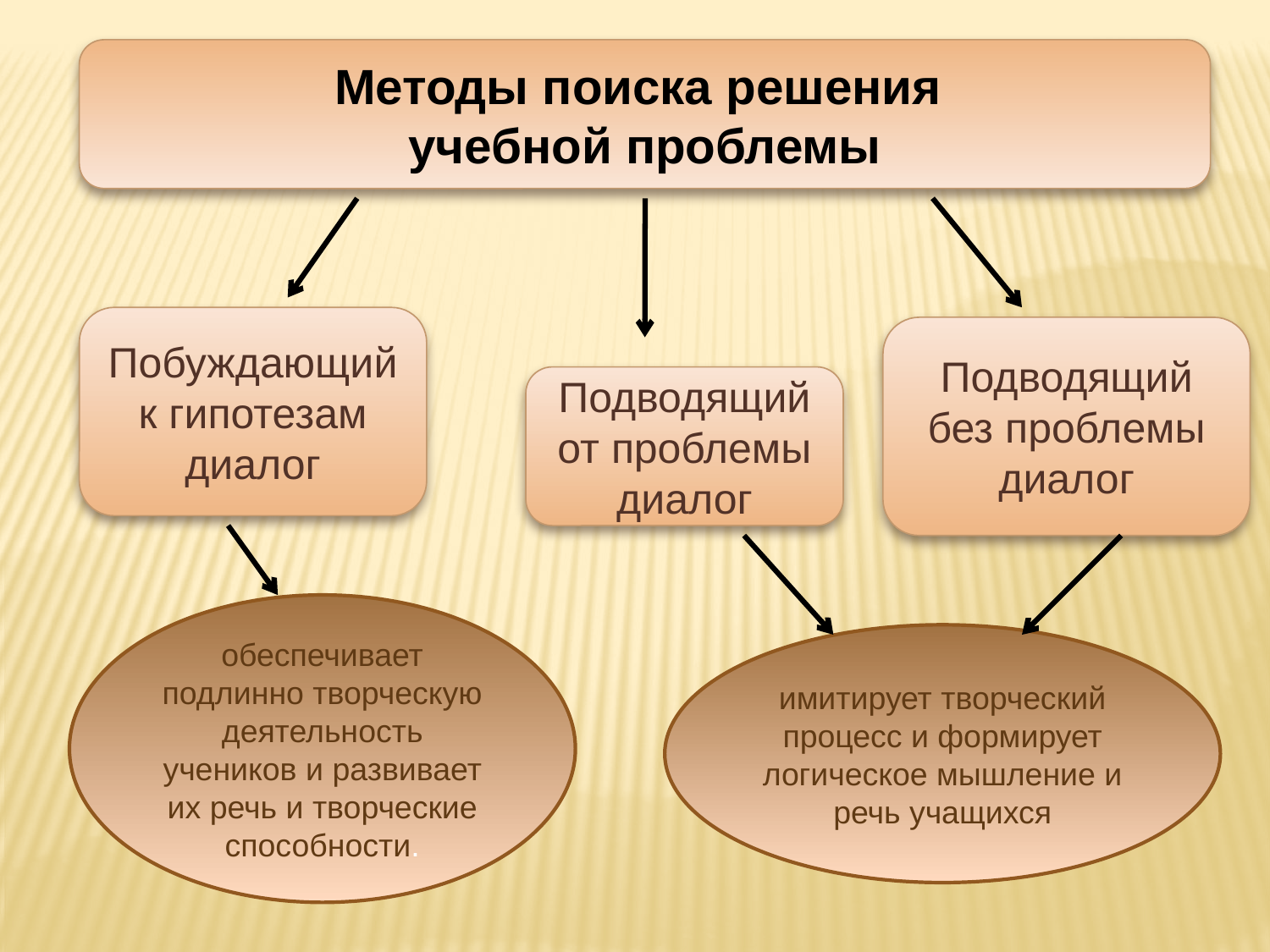

Методы поиска решения
учебной проблемы
Побуждающий к гипотезам диалог
Подводящий без проблемы диалог
Подводящий от проблемы
диалог
обеспечивает подлинно творческую деятельность учеников и развивает их речь и творческие
способности.
имитирует творческий процесс и формирует логическое мышление и речь учащихся